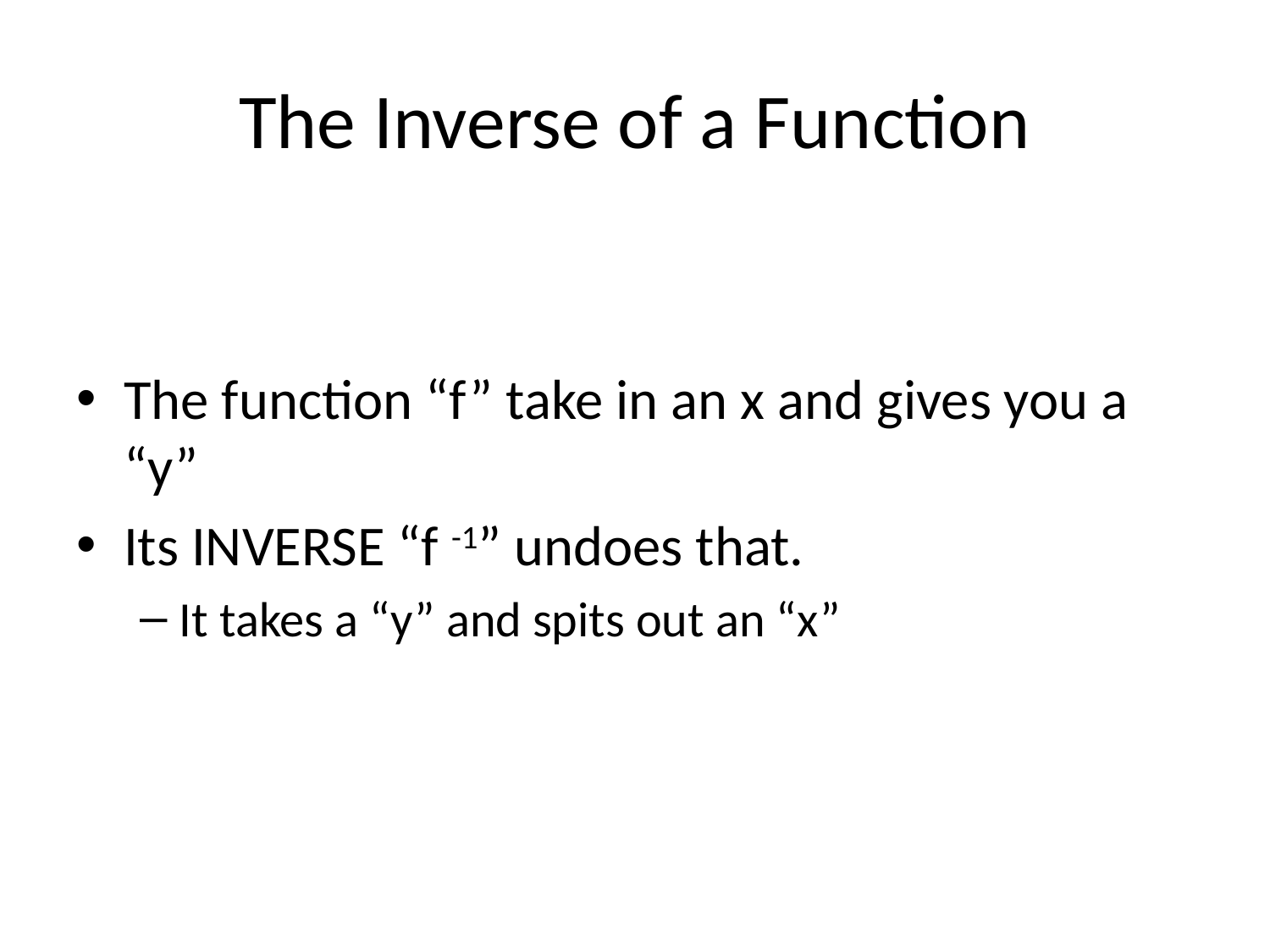

# The Inverse of a Function
The function “f” take in an x and gives you a “y”
Its INVERSE “f -1” undoes that.
It takes a “y” and spits out an “x”